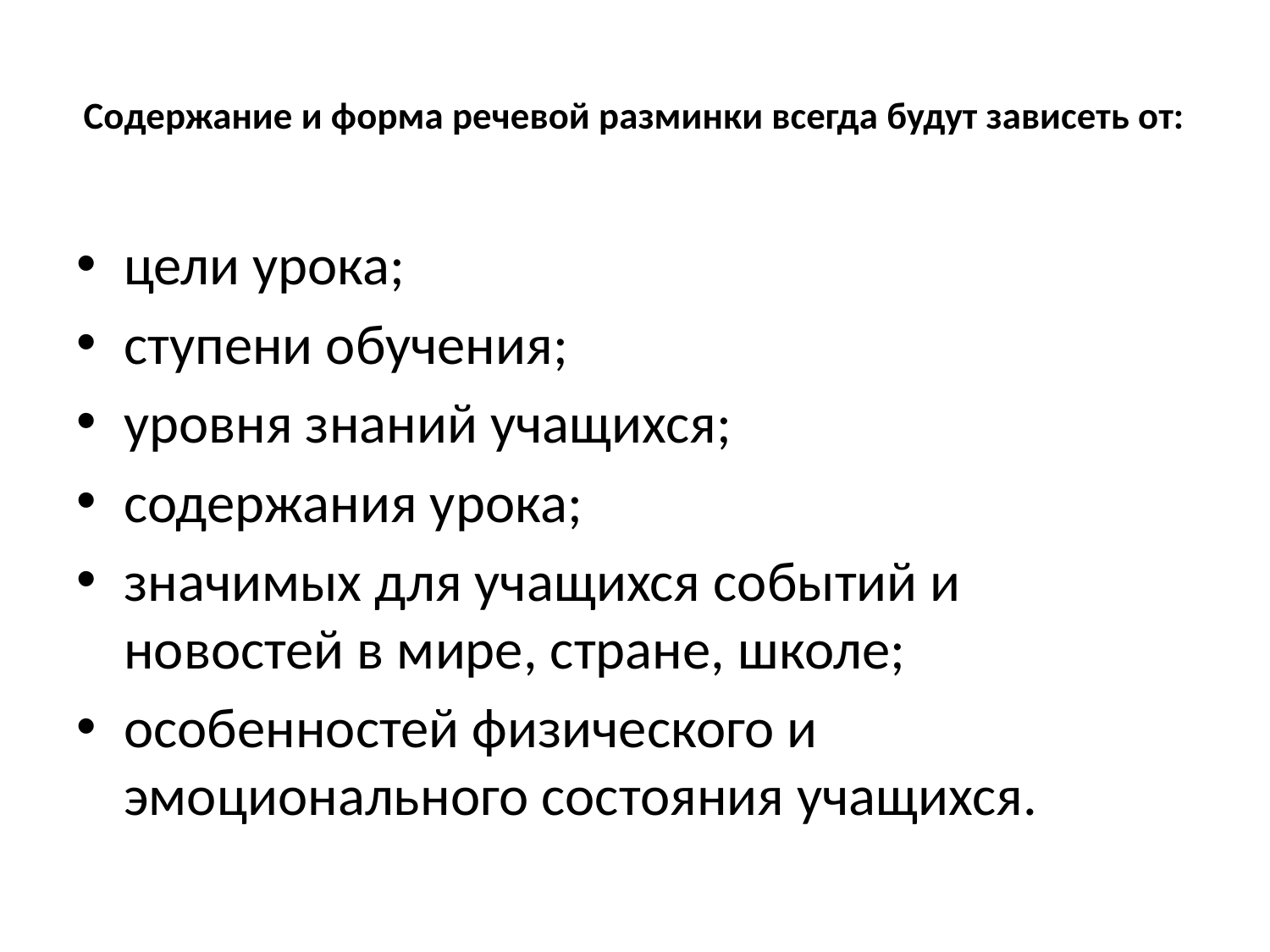

# Содержание и форма речевой разминки всегда будут зависеть от:
цели урока;
ступени обучения;
уровня знаний учащихся;
содержания урока;
значимых для учащихся событий и новостей в мире, стране, школе;
особенностей физического и эмоционального состояния учащихся.